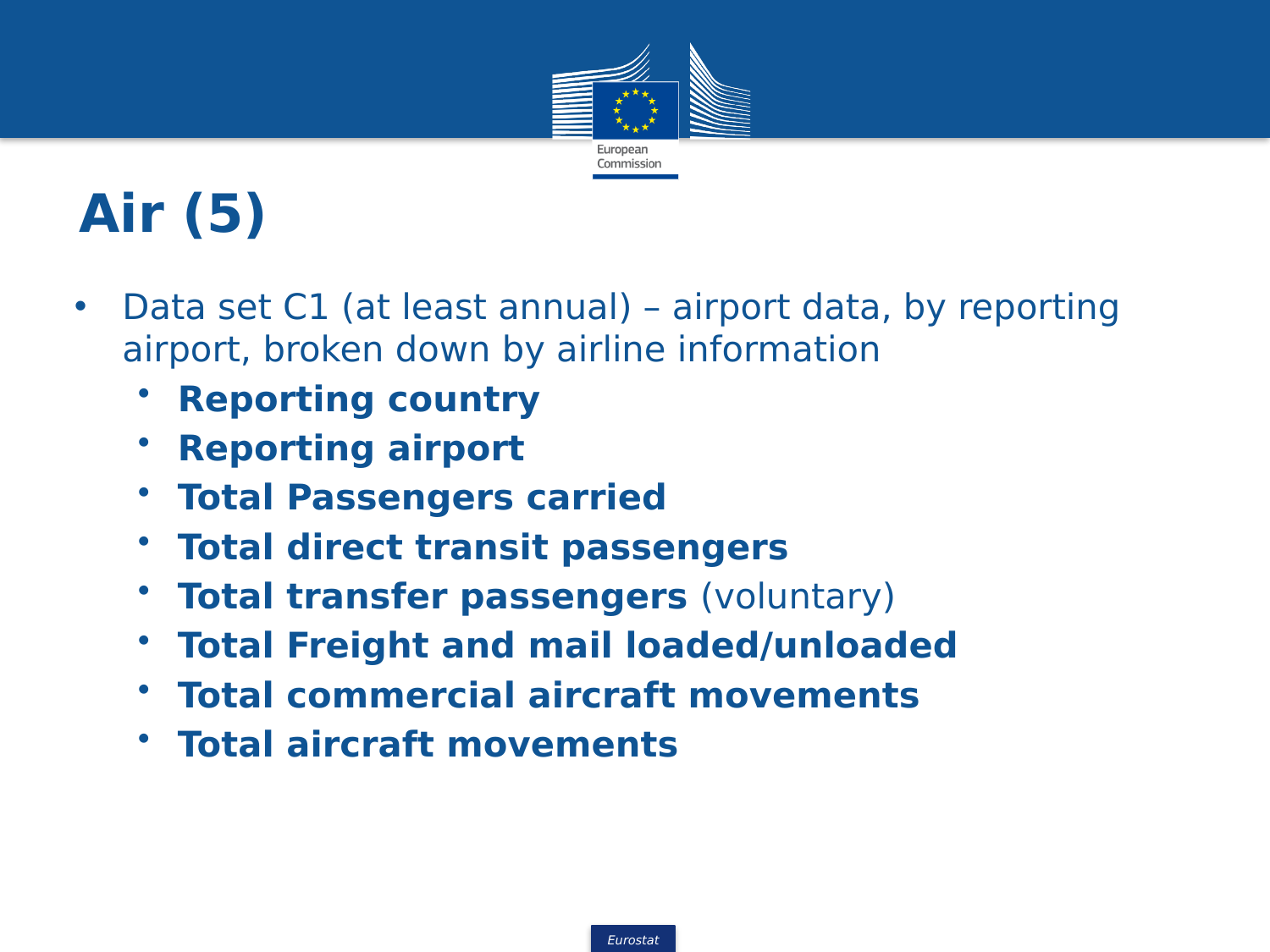

# Air (5)
Data set C1 (at least annual) – airport data, by reporting airport, broken down by airline information
Reporting country
Reporting airport
Total Passengers carried
Total direct transit passengers
Total transfer passengers (voluntary)
Total Freight and mail loaded/unloaded
Total commercial aircraft movements
Total aircraft movements

21